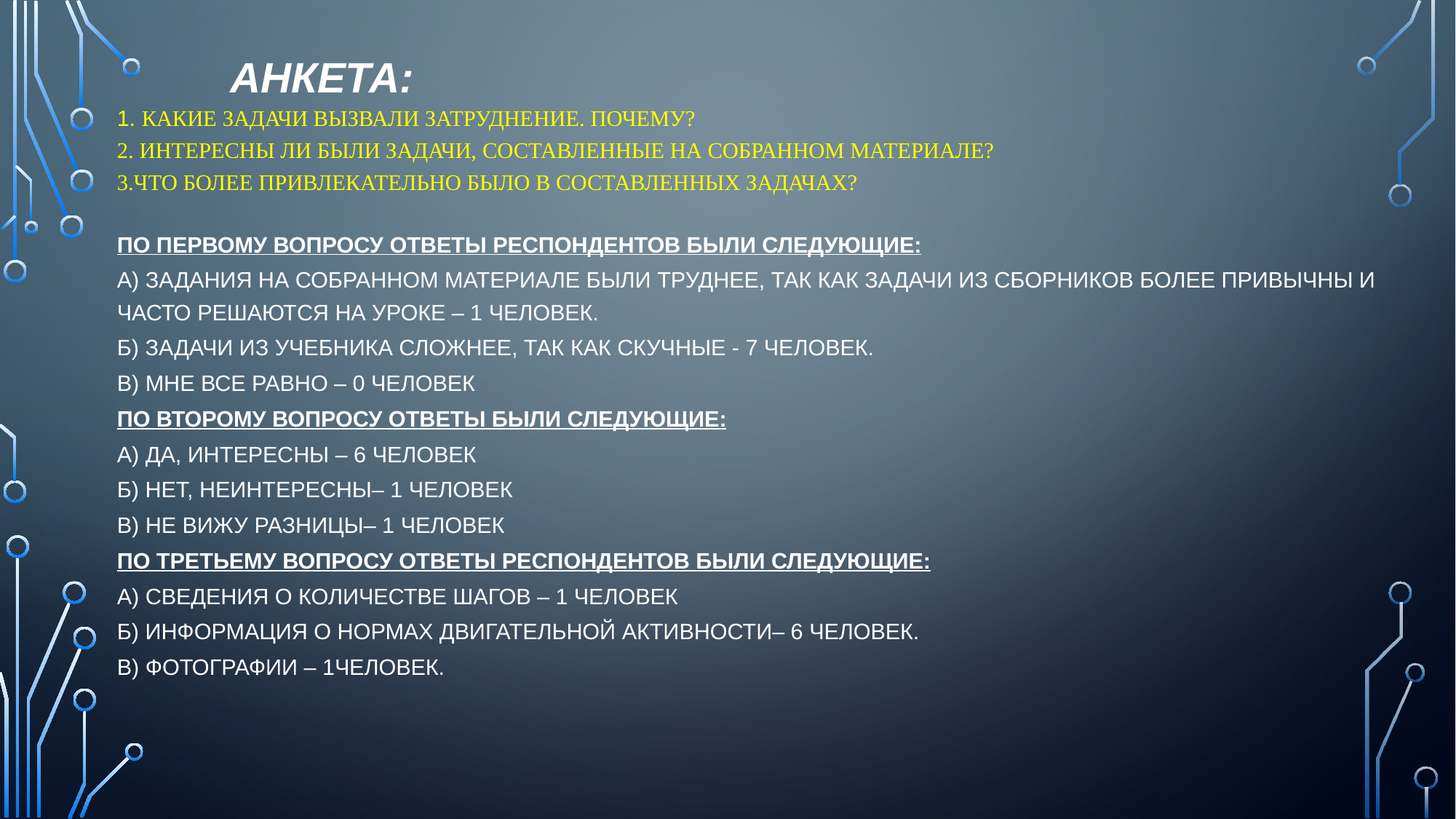

# Анкета:
1. Какие задачи вызвали затруднение. Почему?
2. Интересны ли были задачи, составленные на собранном материале?
3.Что более привлекательно было в составленных задачах?
По первому вопросу ответы респондентов были следующие:
А) Задания на собранном материале были труднее, так как задачи из сборников более привычны и часто решаются на уроке – 1 человек.
Б) Задачи из учебника сложнее, так как скучные - 7 человек.
В) Мне все равно – 0 человек
По второму вопросу ответы были следующие:
А) Да, интересны – 6 человек
Б) Нет, неинтересны– 1 человек
В) Не вижу разницы– 1 человек
По третьему вопросу ответы респондентов были следующие:
А) Сведения о количестве шагов – 1 человек
Б) Информация о нормах двигательной активности– 6 человек.
В) Фотографии – 1человек.